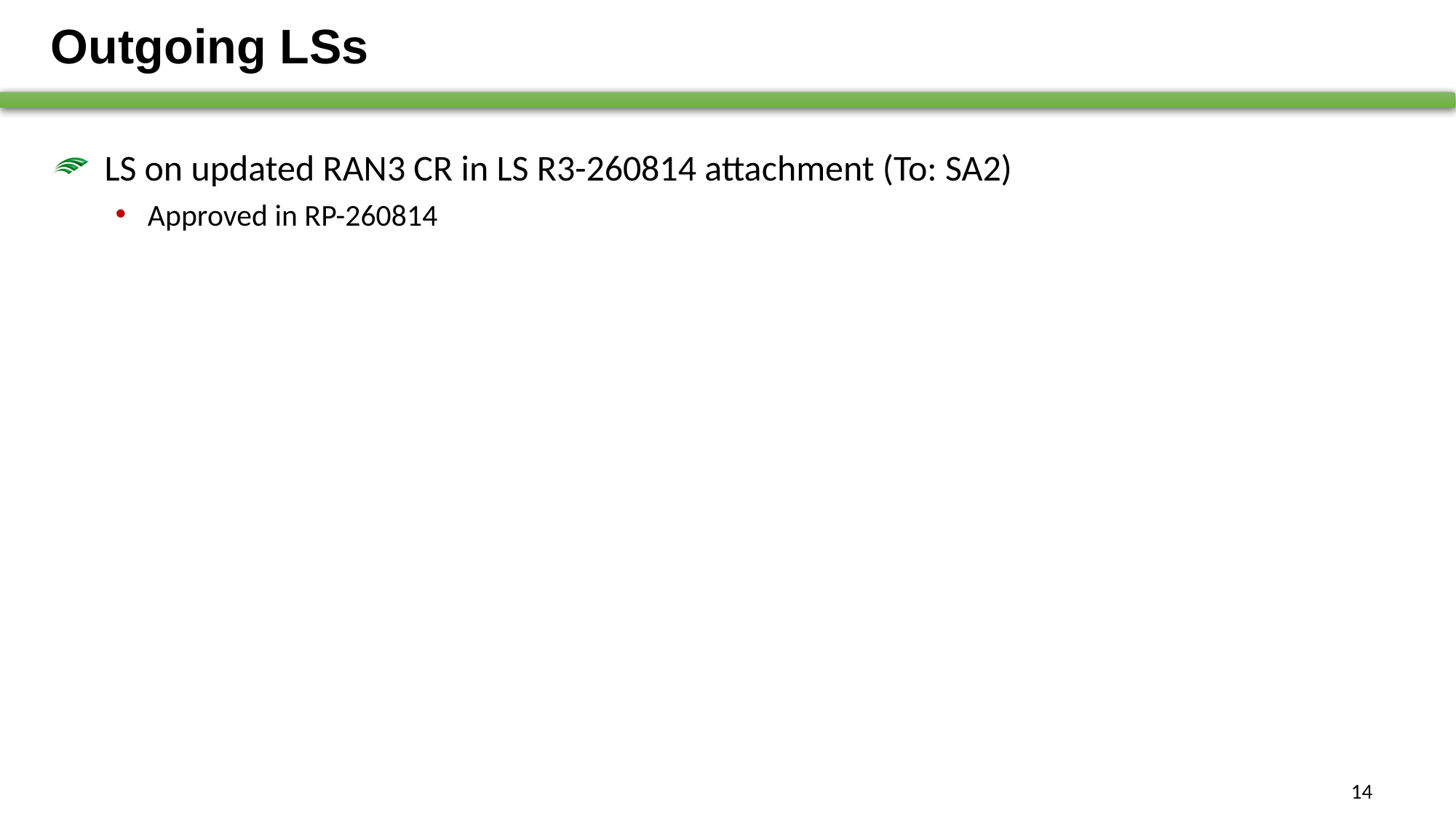

# Outgoing LSs
LS on updated RAN3 CR in LS R3-260814 attachment (To: SA2)
Approved in RP-260814